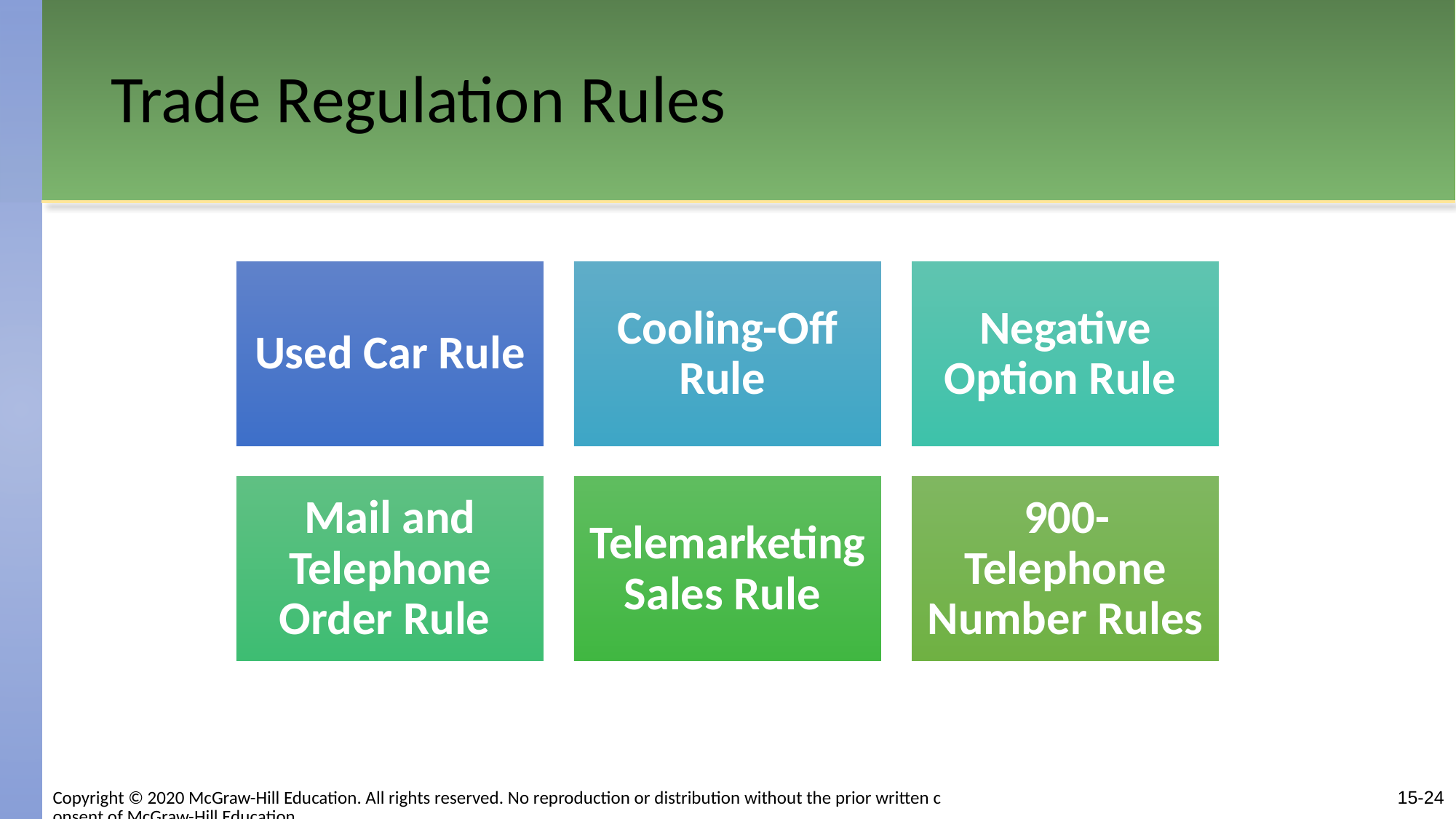

# Trade Regulation Rules
Used Car Rule
Cooling-Off Rule
Negative Option Rule
Mail and Telephone Order Rule
Telemarketing Sales Rule
900-Telephone Number Rules
15-24
Copyright © 2020 McGraw-Hill Education. All rights reserved. No reproduction or distribution without the prior written consent of McGraw-Hill Education.